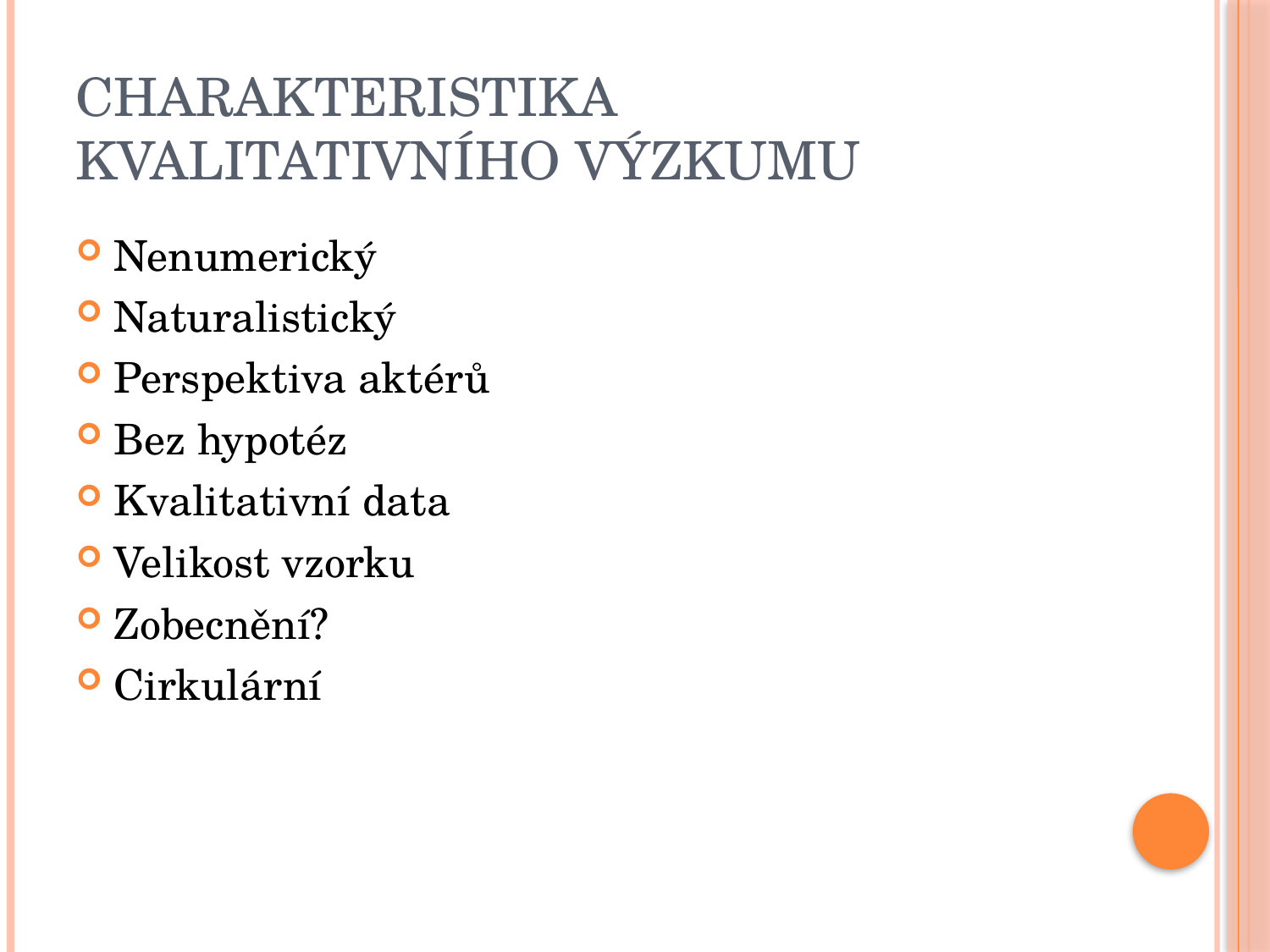

# Charakteristika kvalitativního výzkumu
Nenumerický
Naturalistický
Perspektiva aktérů
Bez hypotéz
Kvalitativní data
Velikost vzorku
Zobecnění?
Cirkulární